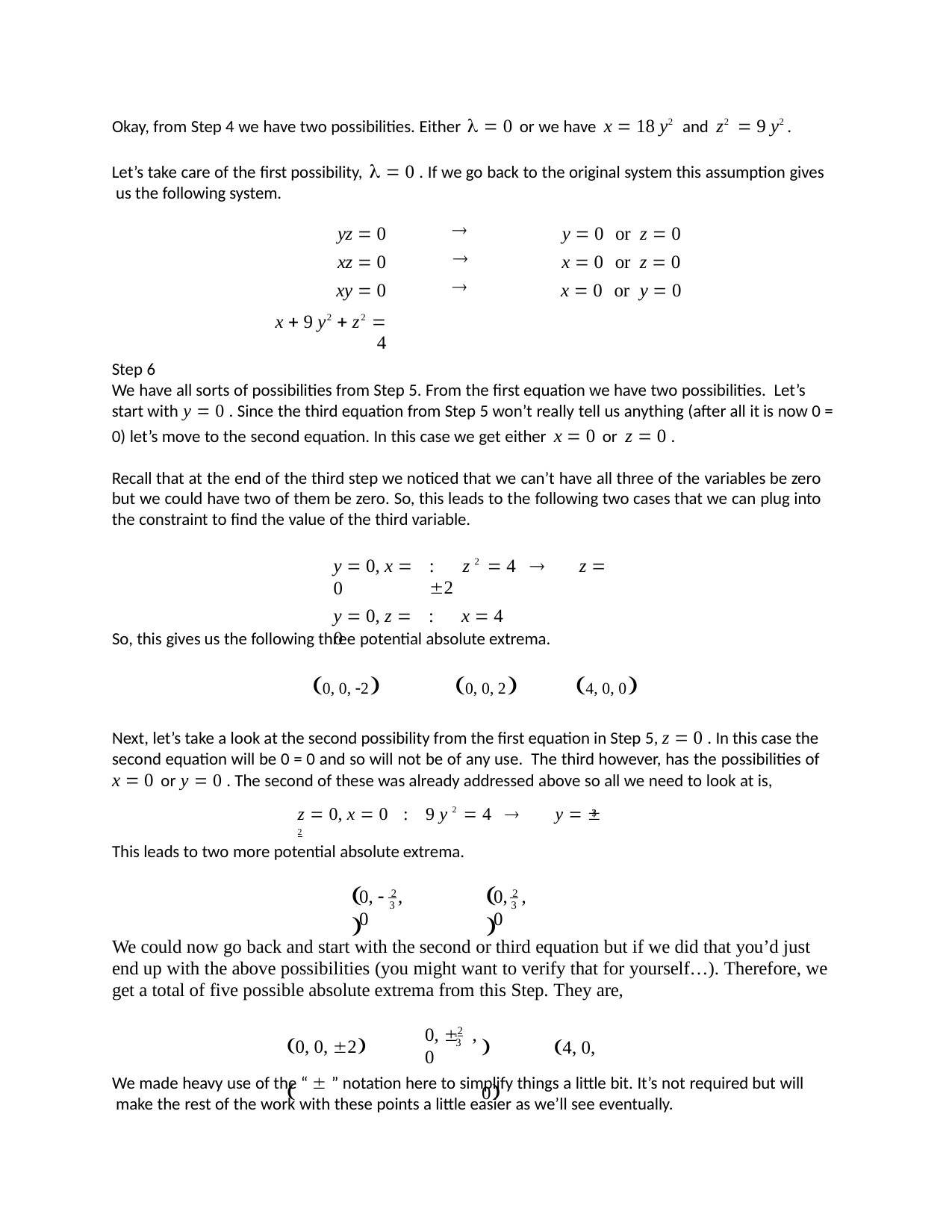

Okay, from Step 4 we have two possibilities. Either λ = 0 or we have x = 18 y2  and z2 = 9 y2 .

Let’s take care of the first possibility, λ = 0 . If we go back to the original system this assumption gives  us the following system.
| yz = 0 | → | y = 0 | or z = 0 |
| --- | --- | --- | --- |
| xz = 0 | → | x = 0 | or z = 0 |
| xy = 0 | → | x = 0 | or y = 0 |
| x + 9 y2 + z2 = 4 |  |  |  |
Step 6
We have all sorts of possibilities from Step 5. From the first equation we have two possibilities. Let’s  start with y = 0 . Since the third equation from Step 5 won’t really tell us anything (after all it is now 0 =
0) let’s move to the second equation. In this case we get either x = 0 or z = 0 .
Recall that at the end of the third step we noticed that we can’t have all three of the variables be zero  but we could have two of them be zero. So, this leads to the following two cases that we can plug into  the constraint to find the value of the third variable.
y = 0, x = 0
y = 0, z = 0
:	z 2 = 4	→	z = ±2
:	x = 4
So, this gives us the following three potential absolute extrema.

(0, 0, −2)	(0, 0, 2)	(4, 0, 0)
Next, let’s take a look at the second possibility from the first equation in Step 5, z = 0 . In this case the  second equation will be 0 = 0 and so will not be of any use. The third however, has the possibilities of  x = 0 or y = 0 . The second of these was already addressed above so all we need to look at is,
z = 0, x = 0   :	9 y 2  = 4	→	y = ± 2
3
This leads to two more potential absolute extrema.
(	)
(	)
0, −   , 0
0,   , 0
 2
 2
3
3
We could now go back and start with the second or third equation but if we did that you’d just  end up with the above possibilities (you might want to verify that for yourself…). Therefore, we  get a total of five possible absolute extrema from this Step. They are,
(0, 0, ±2)	(
)	(4, 0, 0)
0, ±   , 0
 2
3
We made heavy use of the “ ± ” notation here to simplify things a little bit. It’s not required but will  make the rest of the work with these points a little easier as we’ll see eventually.